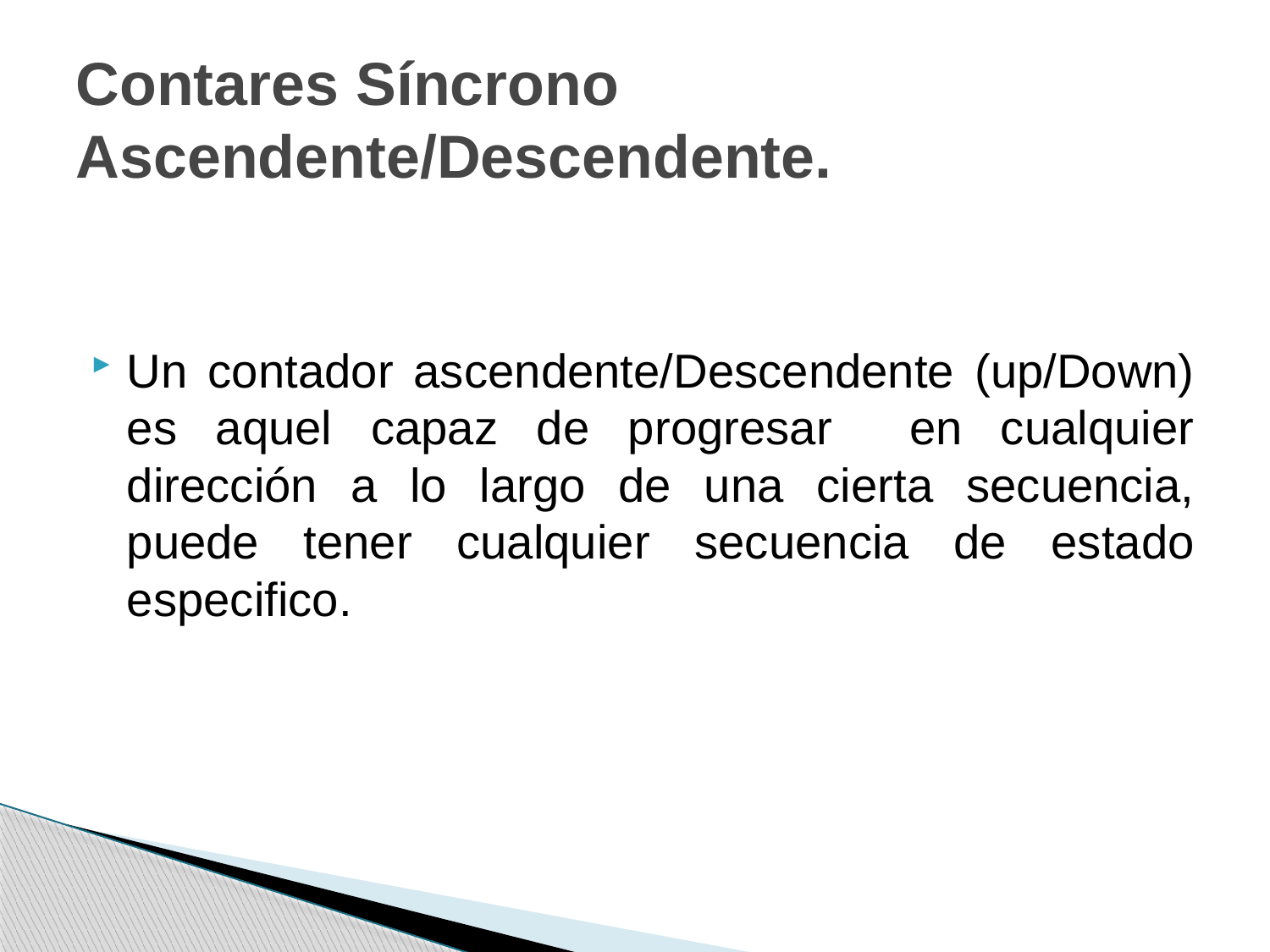

# Contares Síncrono Ascendente/Descendente.

Un contador ascendente/Descendente (up/Down) es aquel capaz de progresar  en cualquier dirección a lo largo de una cierta secuencia, puede tener cualquier secuencia de estado especifico.